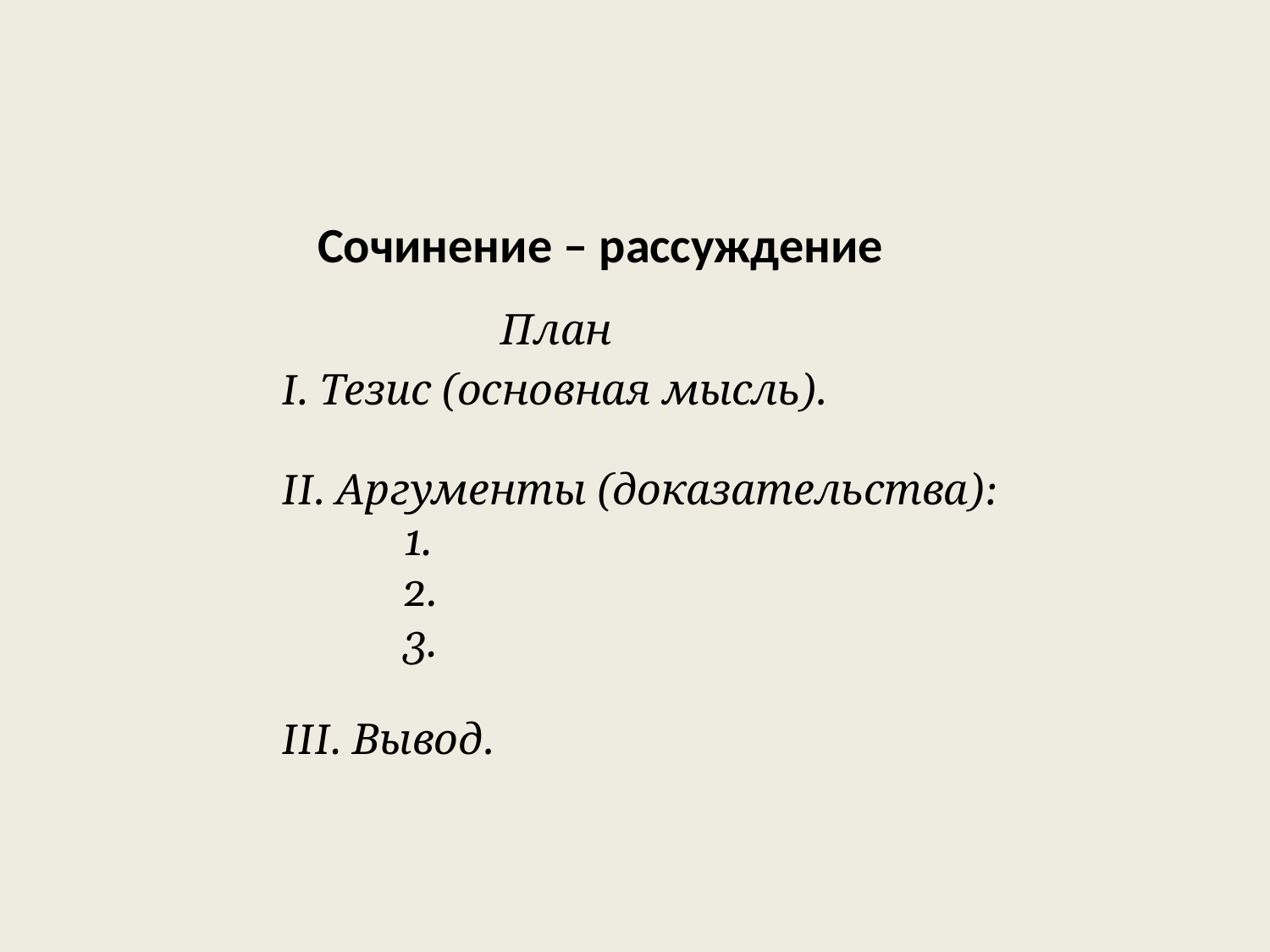

Сочинение – рассуждение
                                                         План
                       I. Тезис (основная мысль).
                       II. Аргументы (доказательства):
                                   1.
                                   2.
                                   3.
                       III. Вывод.